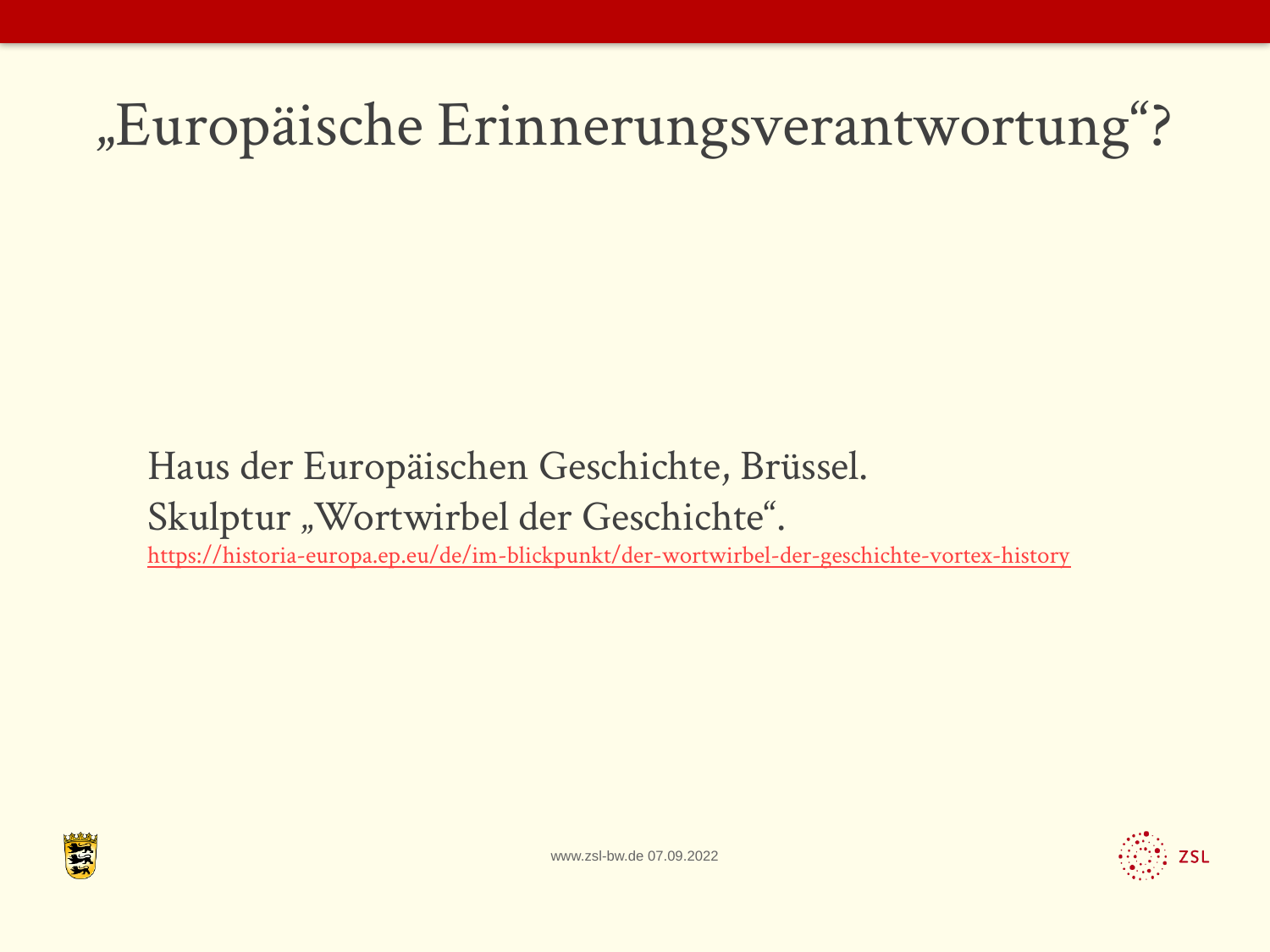

# „Europäische Erinnerungsverantwortung“?
Haus der Europäischen Geschichte, Brüssel.
Skulptur „Wortwirbel der Geschichte“.
https://historia-europa.ep.eu/de/im-blickpunkt/der-wortwirbel-der-geschichte-vortex-history